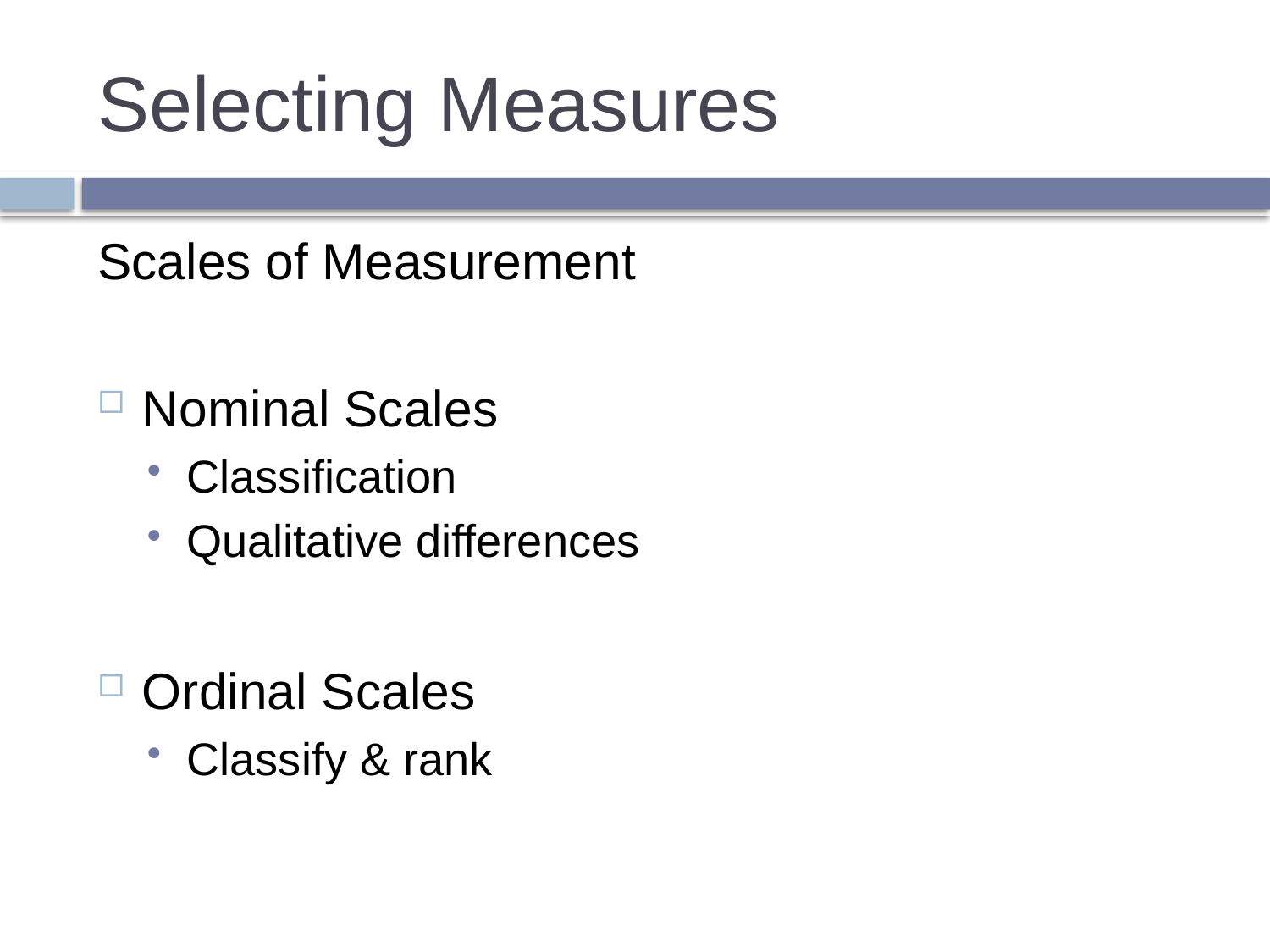

# Selecting Measures
Scales of Measurement

Nominal Scales
Classification
Qualitative differences

Ordinal Scales
Classify & rank